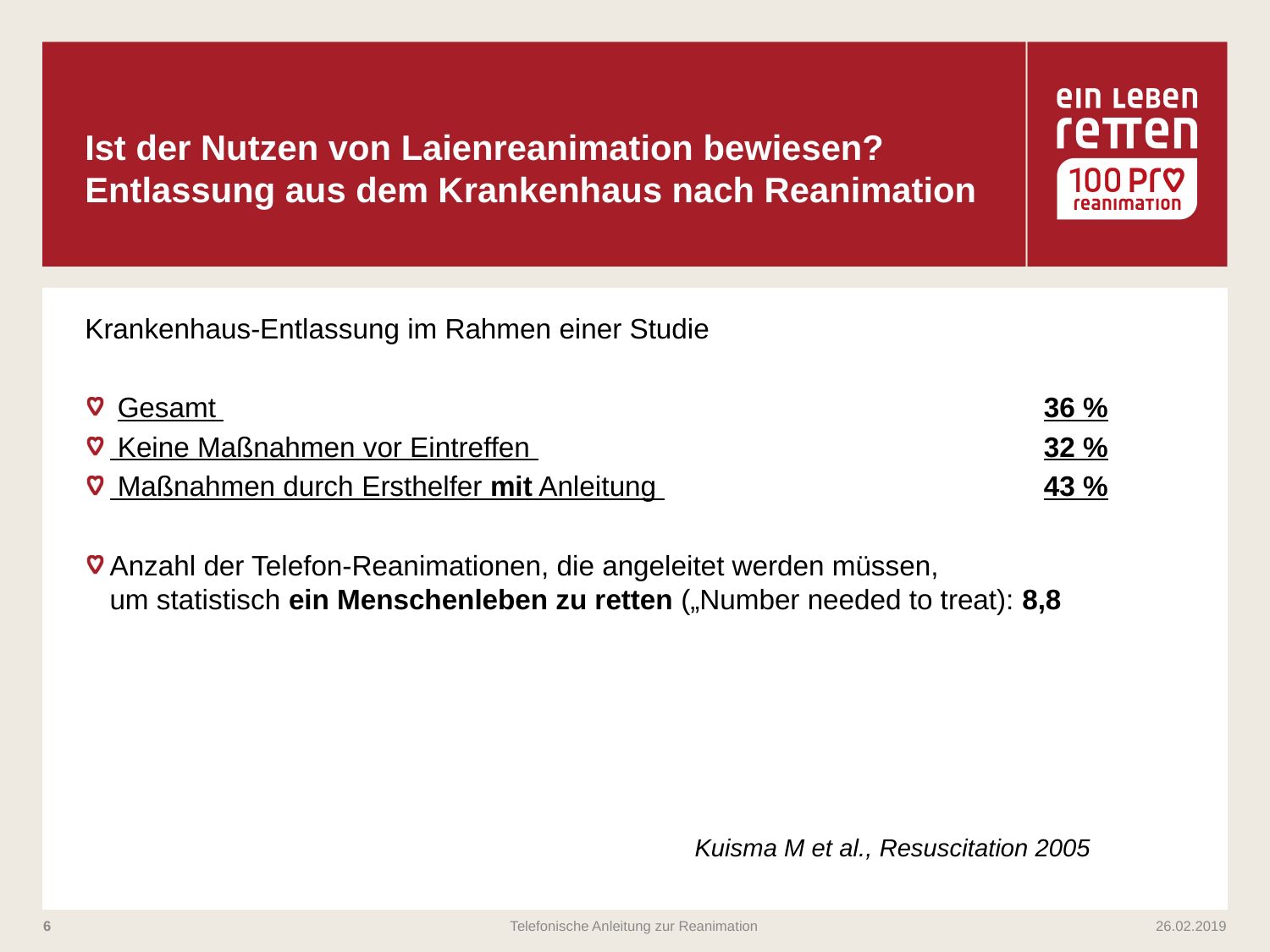

# Ist der Nutzen von Laienreanimation bewiesen? Entlassung aus dem Krankenhaus nach Reanimation
Krankenhaus-Entlassung im Rahmen einer Studie

 Gesamt 	36 %
 Keine Maßnahmen vor Eintreffen 	32 %
 Maßnahmen durch Ersthelfer mit Anleitung 	43 %

Anzahl der Telefon-Reanimationen, die angeleitet werden müssen,
um statistisch ein Menschenleben zu retten („Number needed to treat): 8,8

Kuisma M et al., Resuscitation 2005
6
Telefonische Anleitung zur Reanimation
26.02.2019